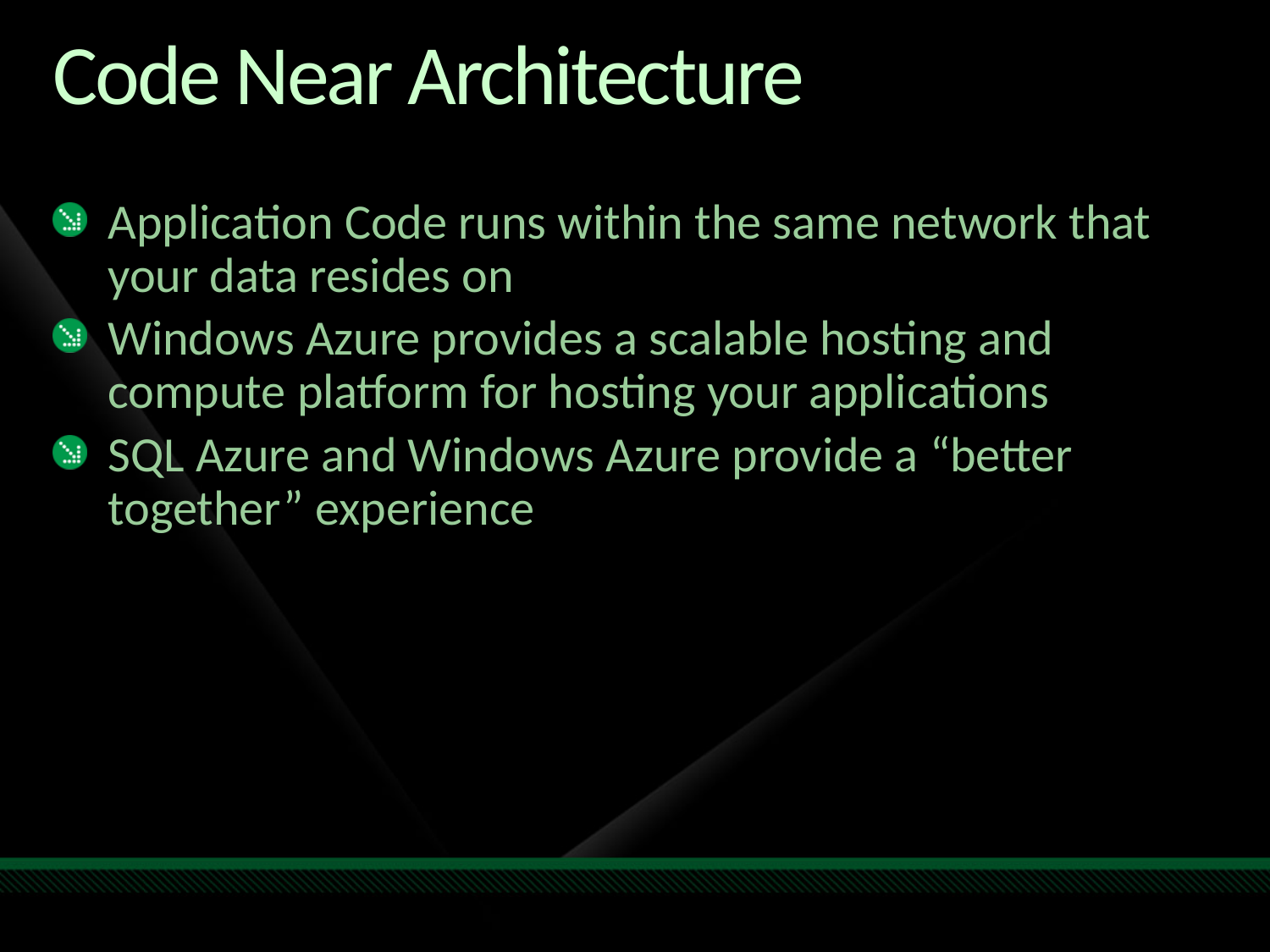

# Code Near Architecture
Application Code runs within the same network that your data resides on
Windows Azure provides a scalable hosting and compute platform for hosting your applications
SQL Azure and Windows Azure provide a “better together” experience